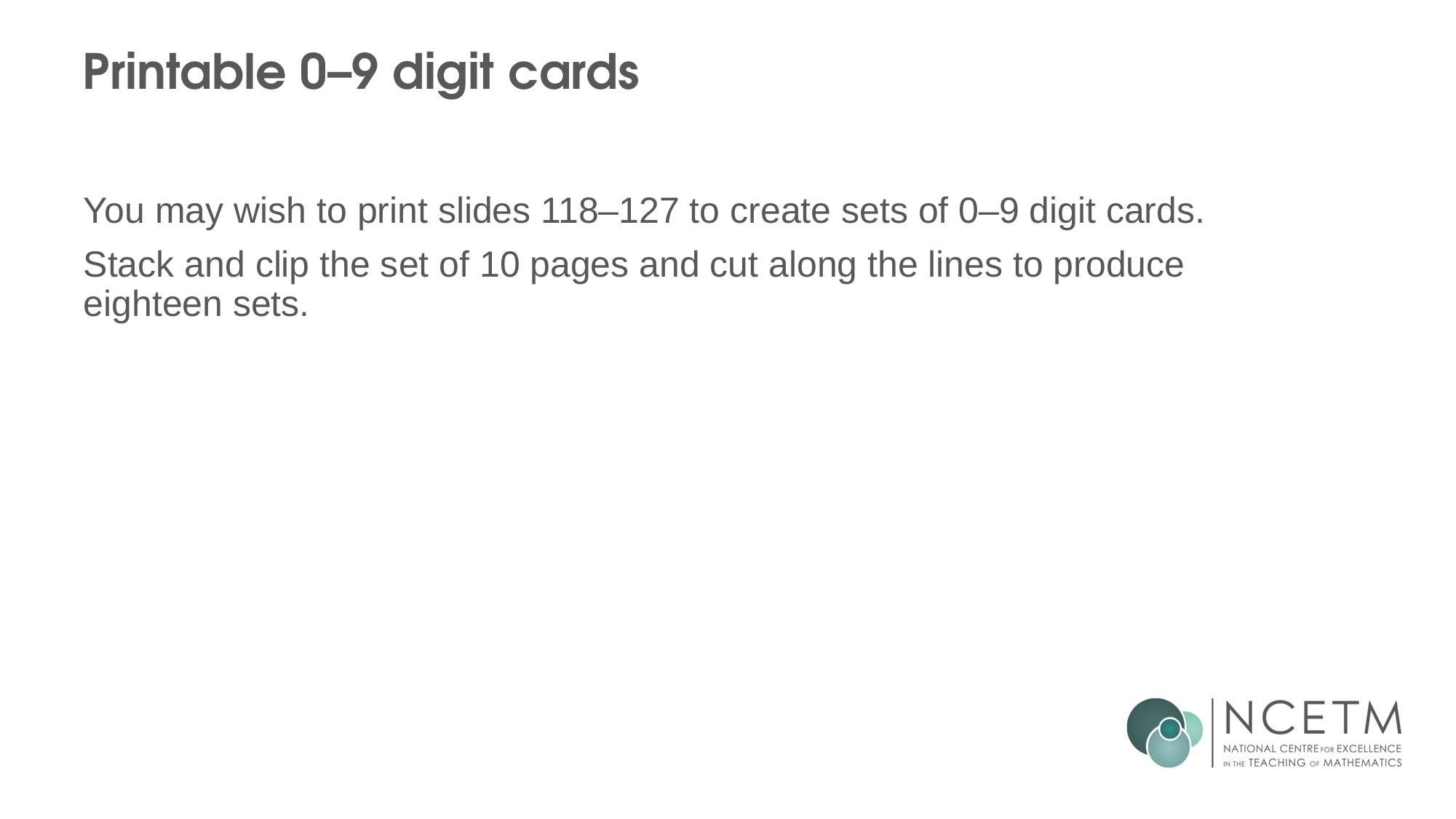

# Printable 0–9 digit cards
You may wish to print slides 118–127 to create sets of 0–9 digit cards.
Stack and clip the set of 10 pages and cut along the lines to produce eighteen sets.